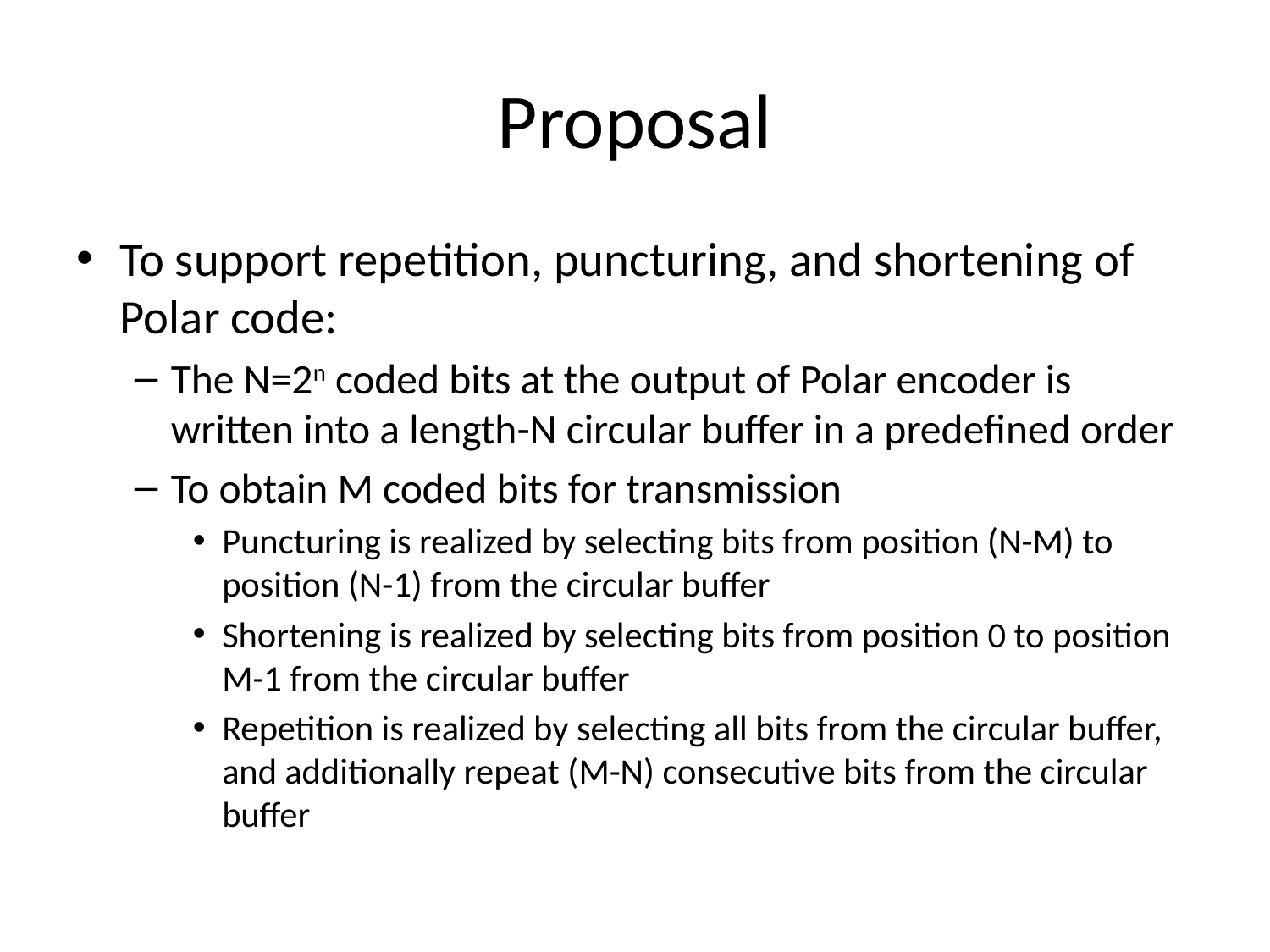

# Proposal
To support repetition, puncturing, and shortening of Polar code:
The N=2n coded bits at the output of Polar encoder is written into a length-N circular buffer in a predefined order
To obtain M coded bits for transmission
Puncturing is realized by selecting bits from position (N-M) to position (N-1) from the circular buffer
Shortening is realized by selecting bits from position 0 to position M-1 from the circular buffer
Repetition is realized by selecting all bits from the circular buffer, and additionally repeat (M-N) consecutive bits from the circular buffer